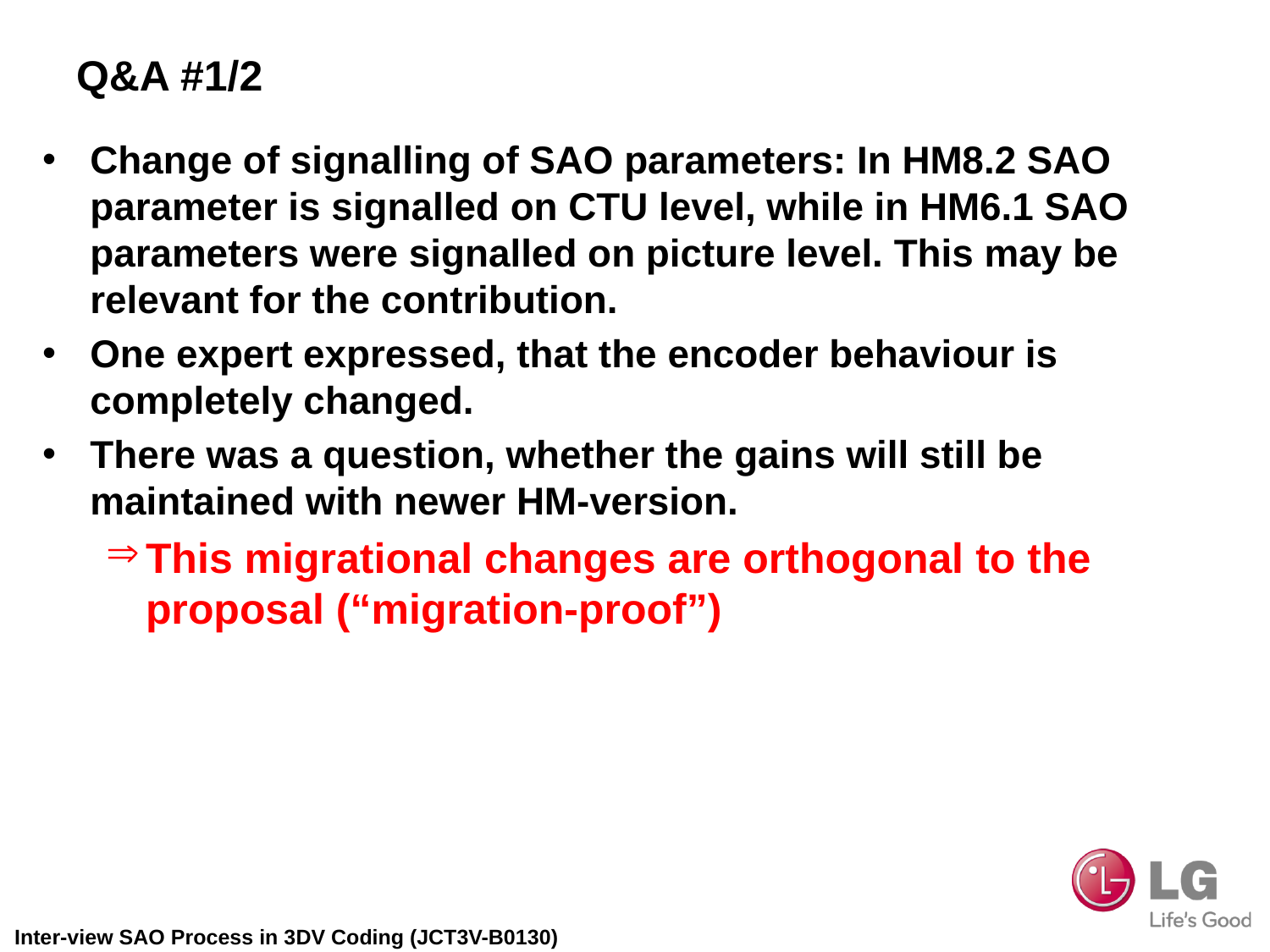

# Q&A #1/2
Change of signalling of SAO parameters: In HM8.2 SAO parameter is signalled on CTU level, while in HM6.1 SAO parameters were signalled on picture level. This may be relevant for the contribution.
One expert expressed, that the encoder behaviour is completely changed.
There was a question, whether the gains will still be maintained with newer HM-version.
This migrational changes are orthogonal to the proposal (“migration-proof”)